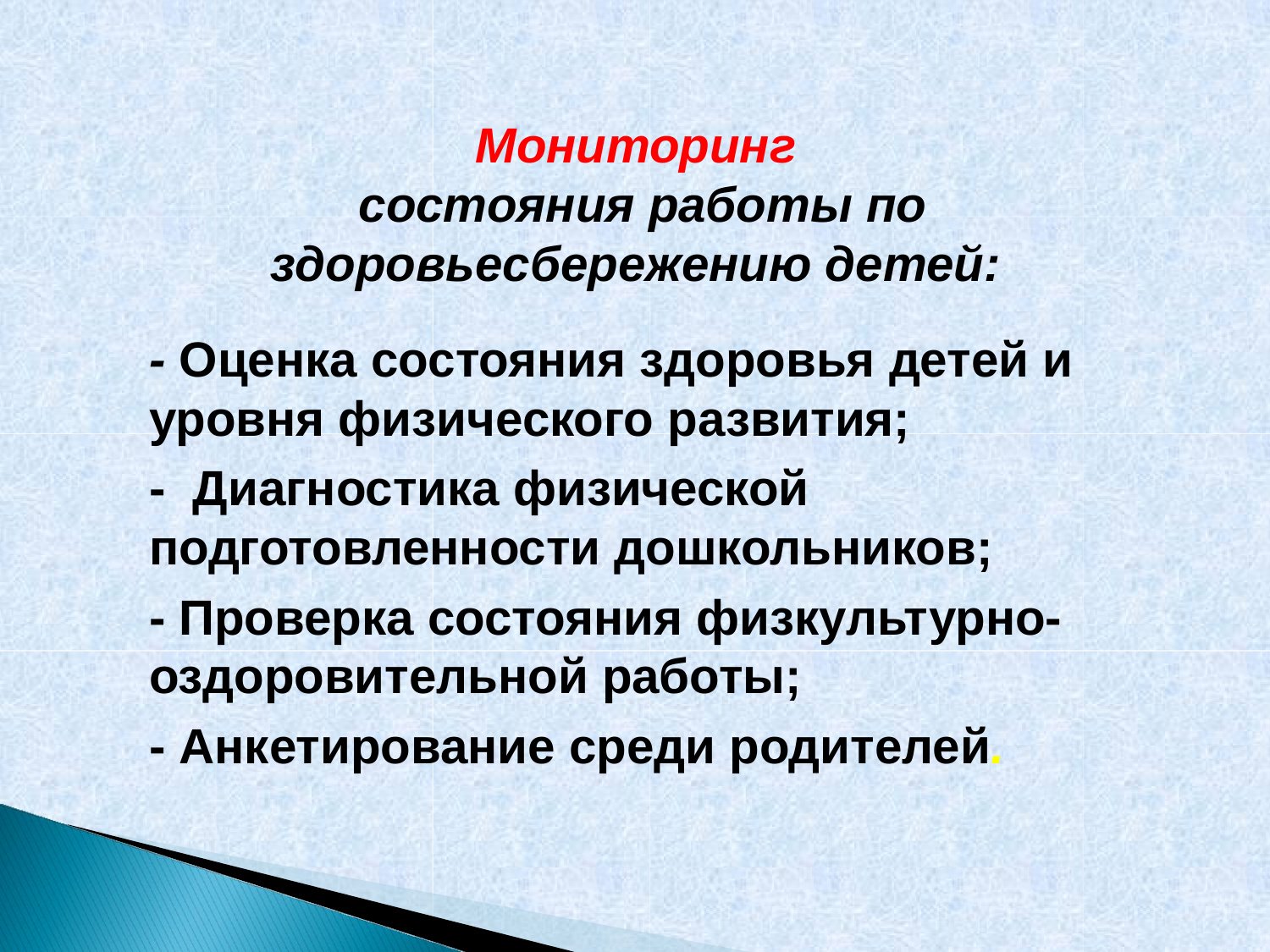

# Мониторинг состояния работы по здоровьесбережению детей:
- Оценка состояния здоровья детей и уровня физического развития;
-  Диагностика физической подготовленности дошкольников;
- Проверка состояния физкультурно-оздоровительной работы;
- Анкетирование среди родителей.